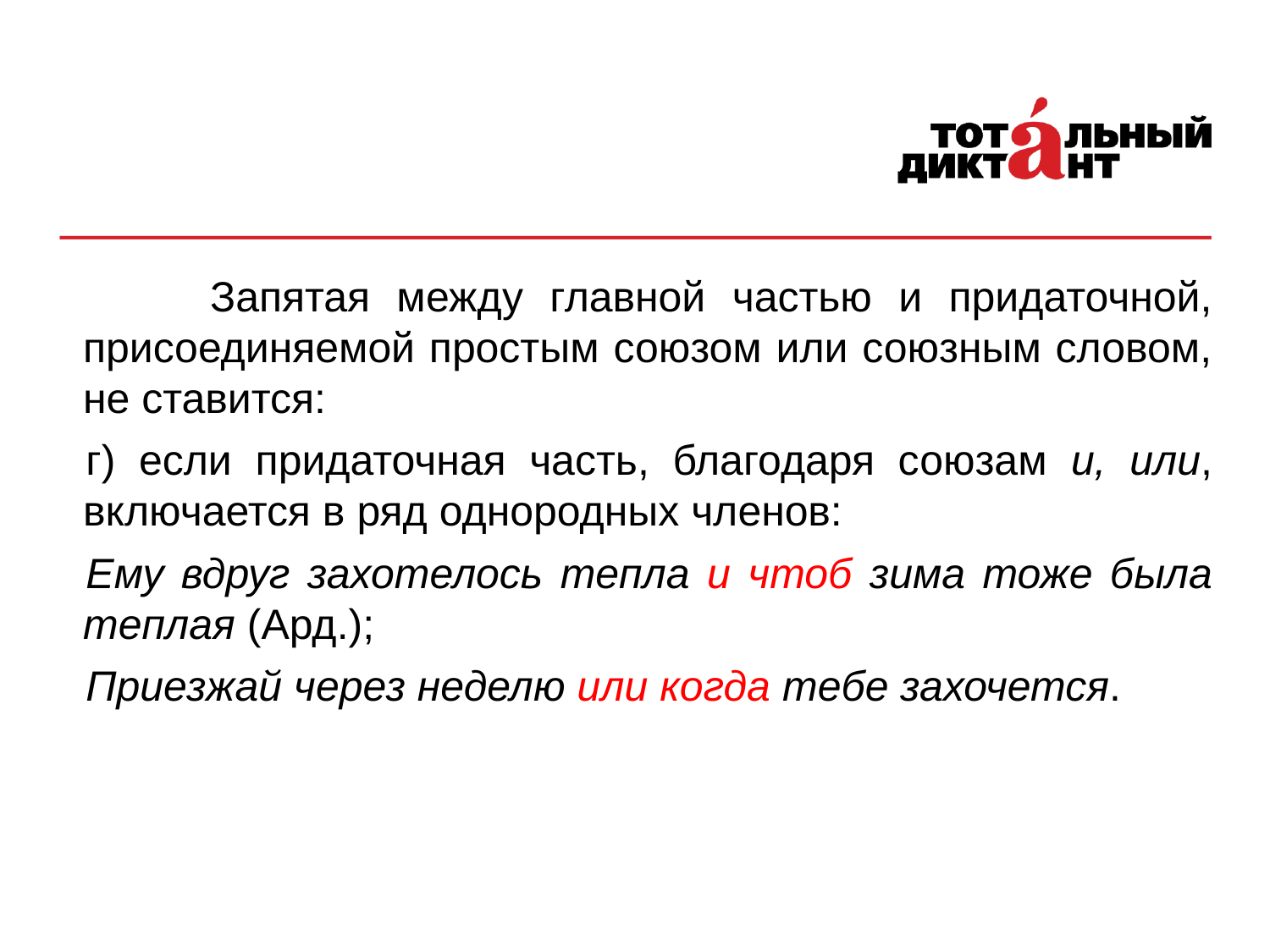

Запятая между главной частью и придаточной, присоединяемой простым союзом или союзным словом, не ставится:
г) если придаточная часть, благодаря союзам и, или, включается в ряд однородных членов:
Ему вдруг захотелось тепла и чтоб зима тоже была теплая (Ард.);
Приезжай через неделю или когда тебе захочется.